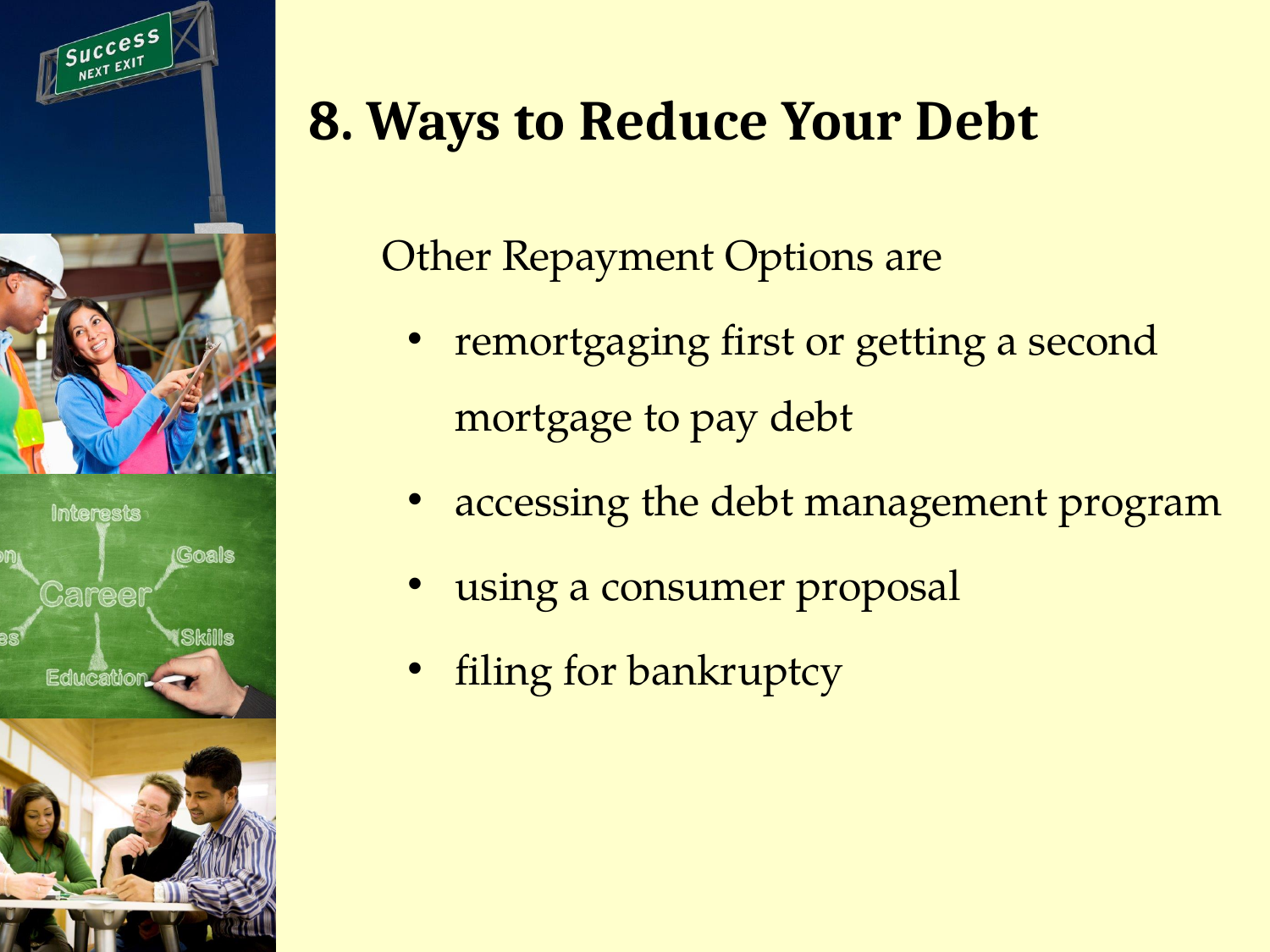

# 8. Ways to Reduce Your Debt
Other Repayment Options are
remortgaging first or getting a second mortgage to pay debt
accessing the debt management program
using a consumer proposal
filing for bankruptcy